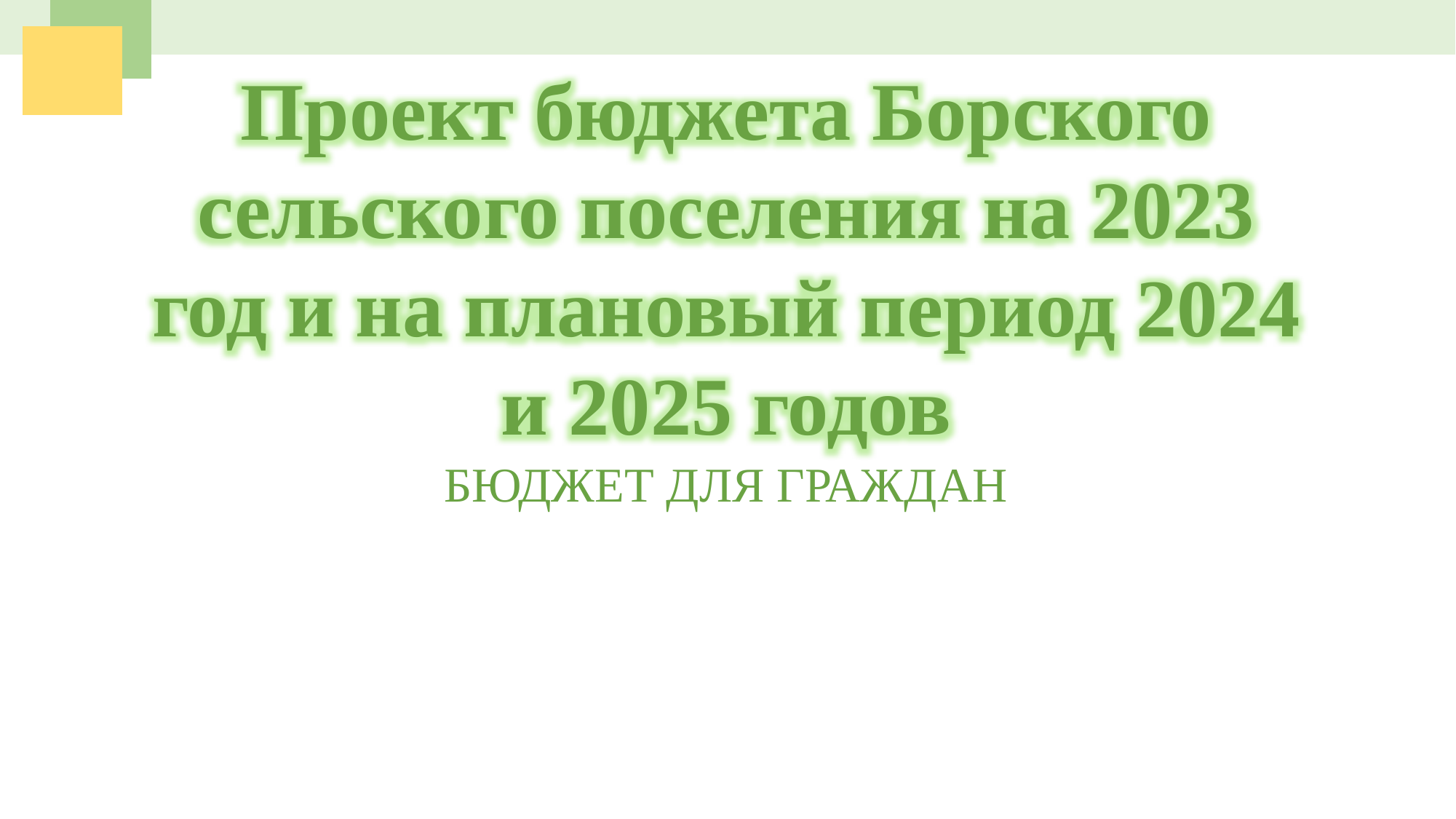

Проект бюджета Борского сельского поселения на 2023 год и на плановый период 2024 и 2025 годов
БЮДЖЕТ ДЛЯ ГРАЖДАН